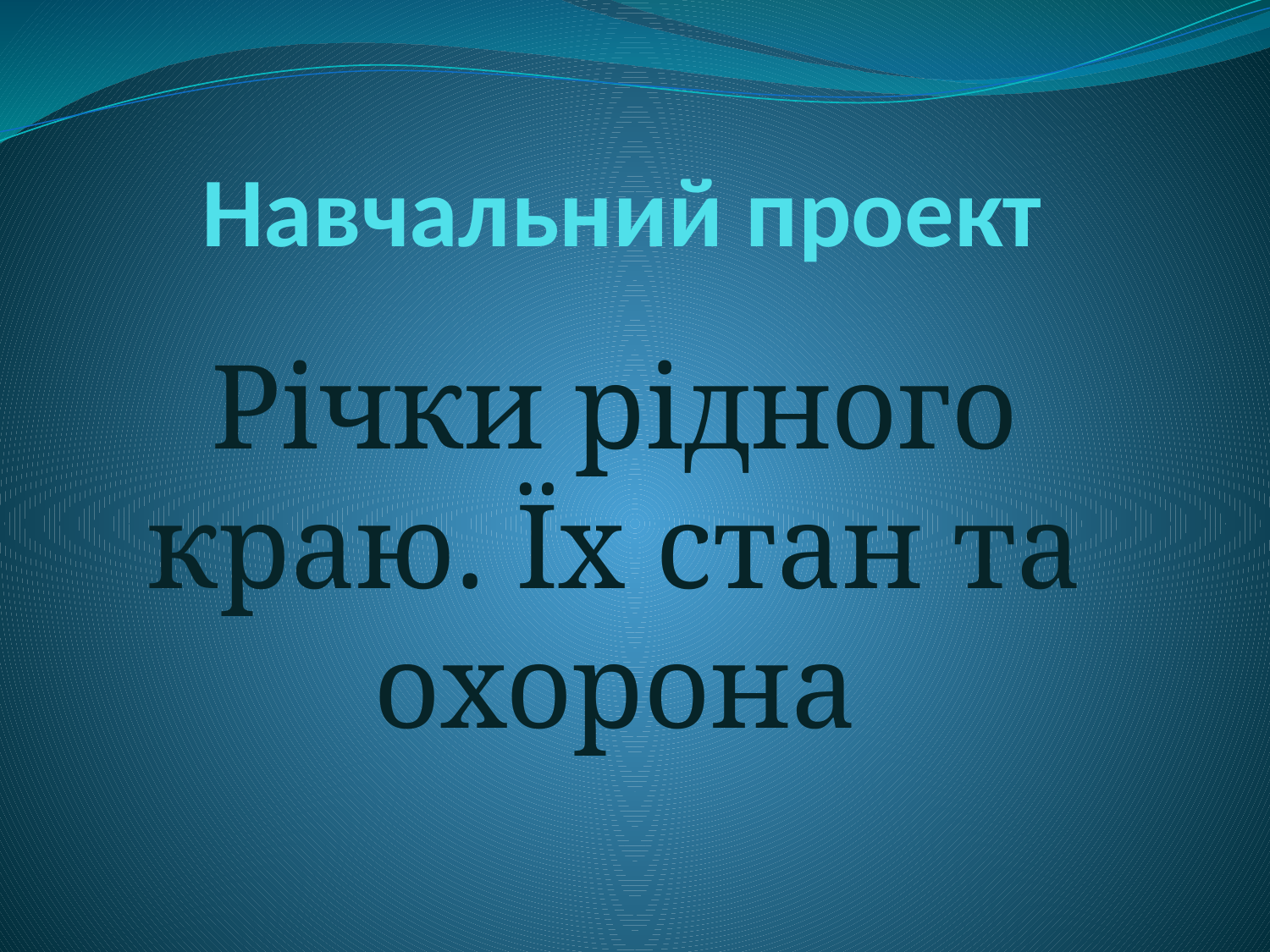

# Навчальний проект
Річки рідного краю. Їх стан та охорона